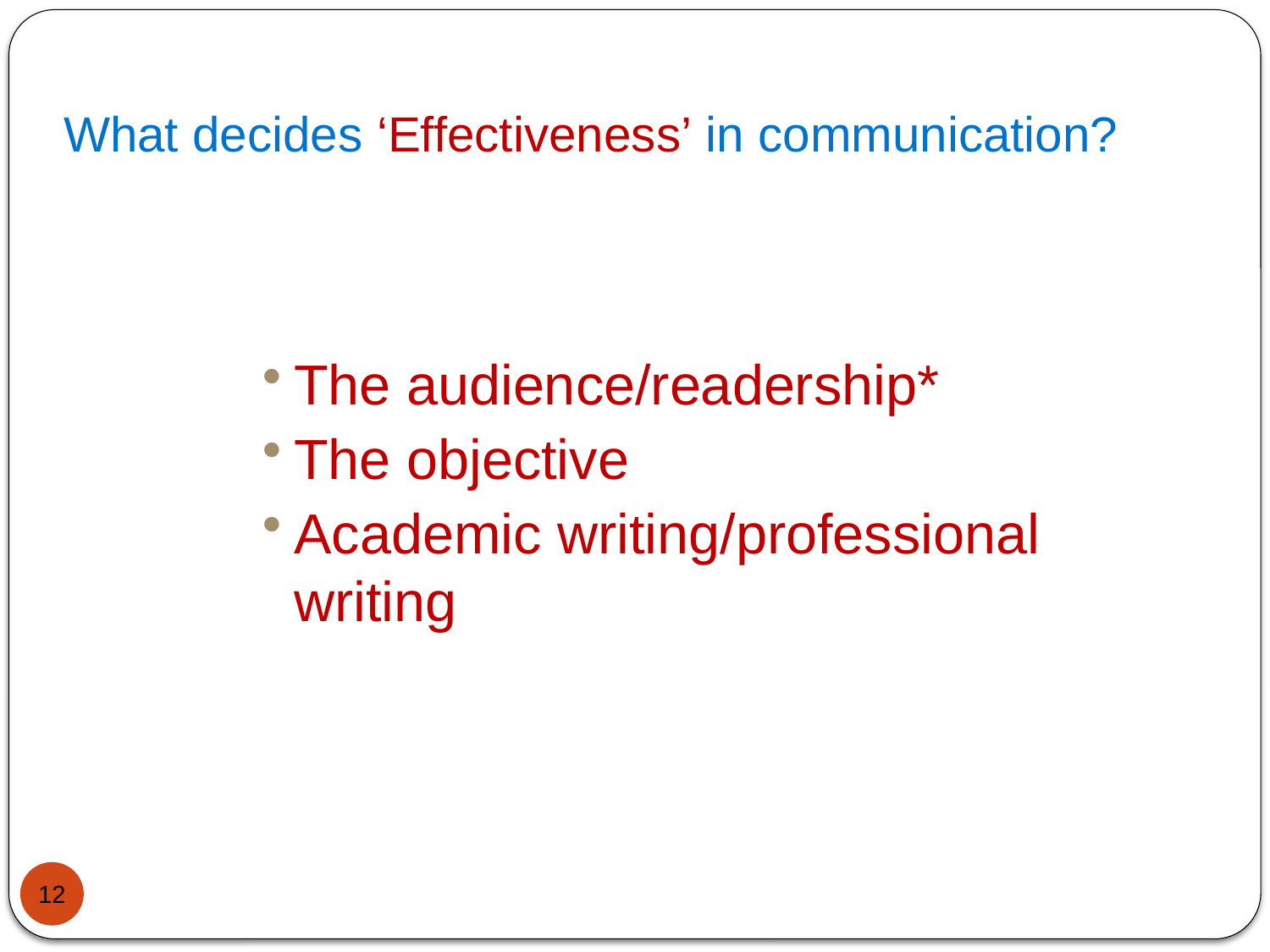

What decides ‘Effectiveness’ in communication?

The audience/readership*
The objective
Academic writing/professional writing

12